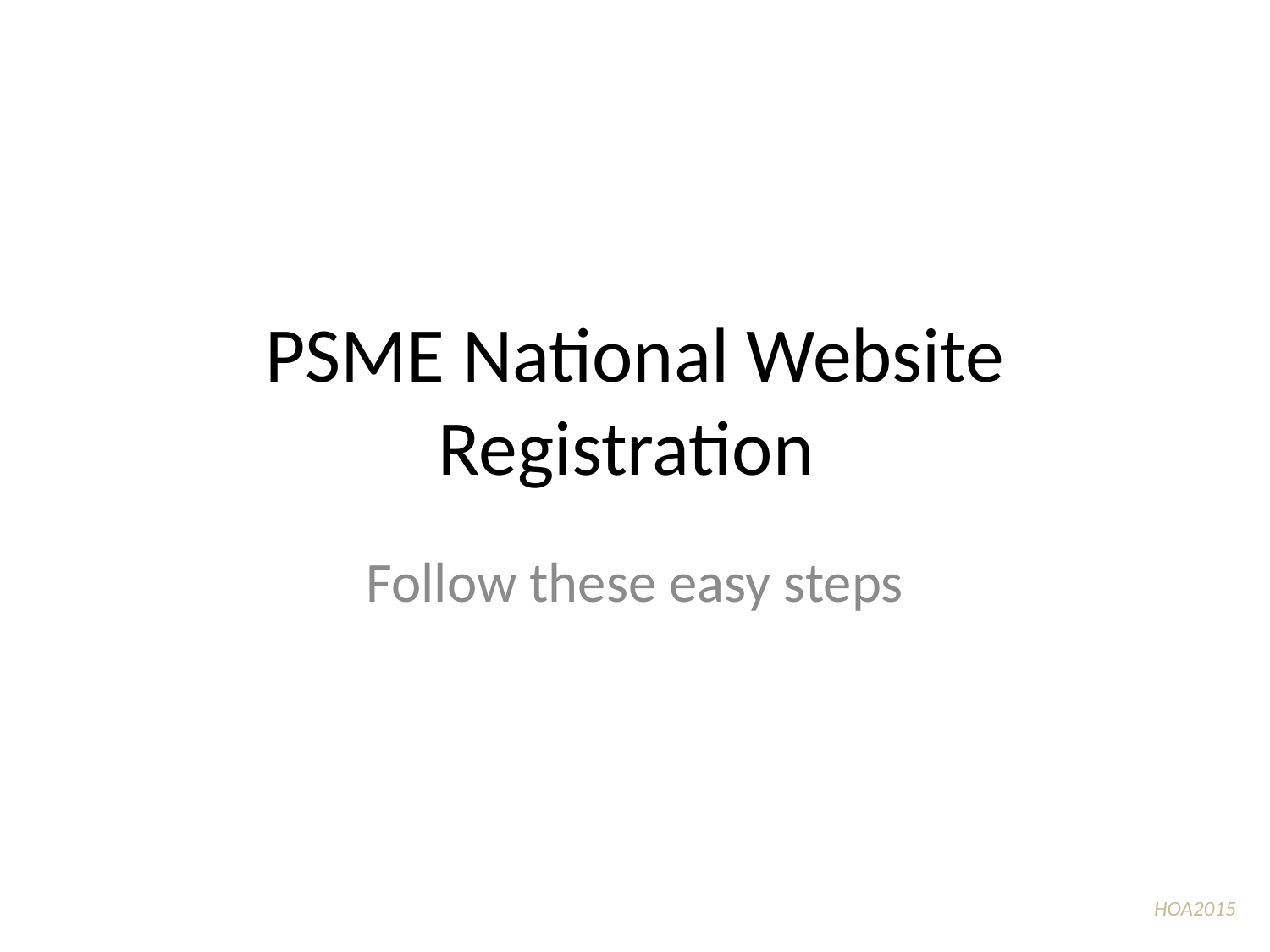

# PSME National Website Registration
Follow these easy steps
HOA2015